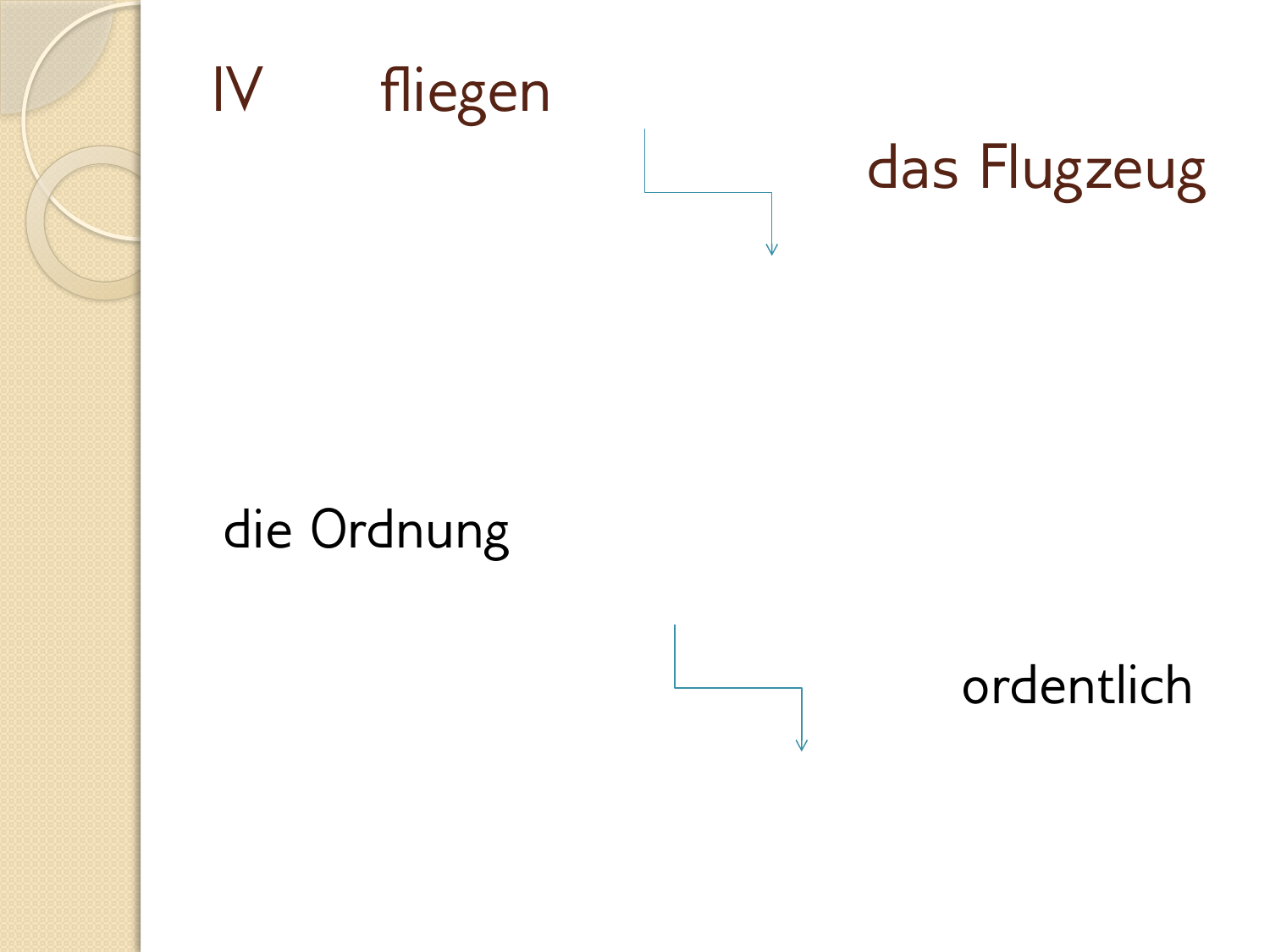

# IV      fliegen das Flugzeug

die Ordnung

ordentlich